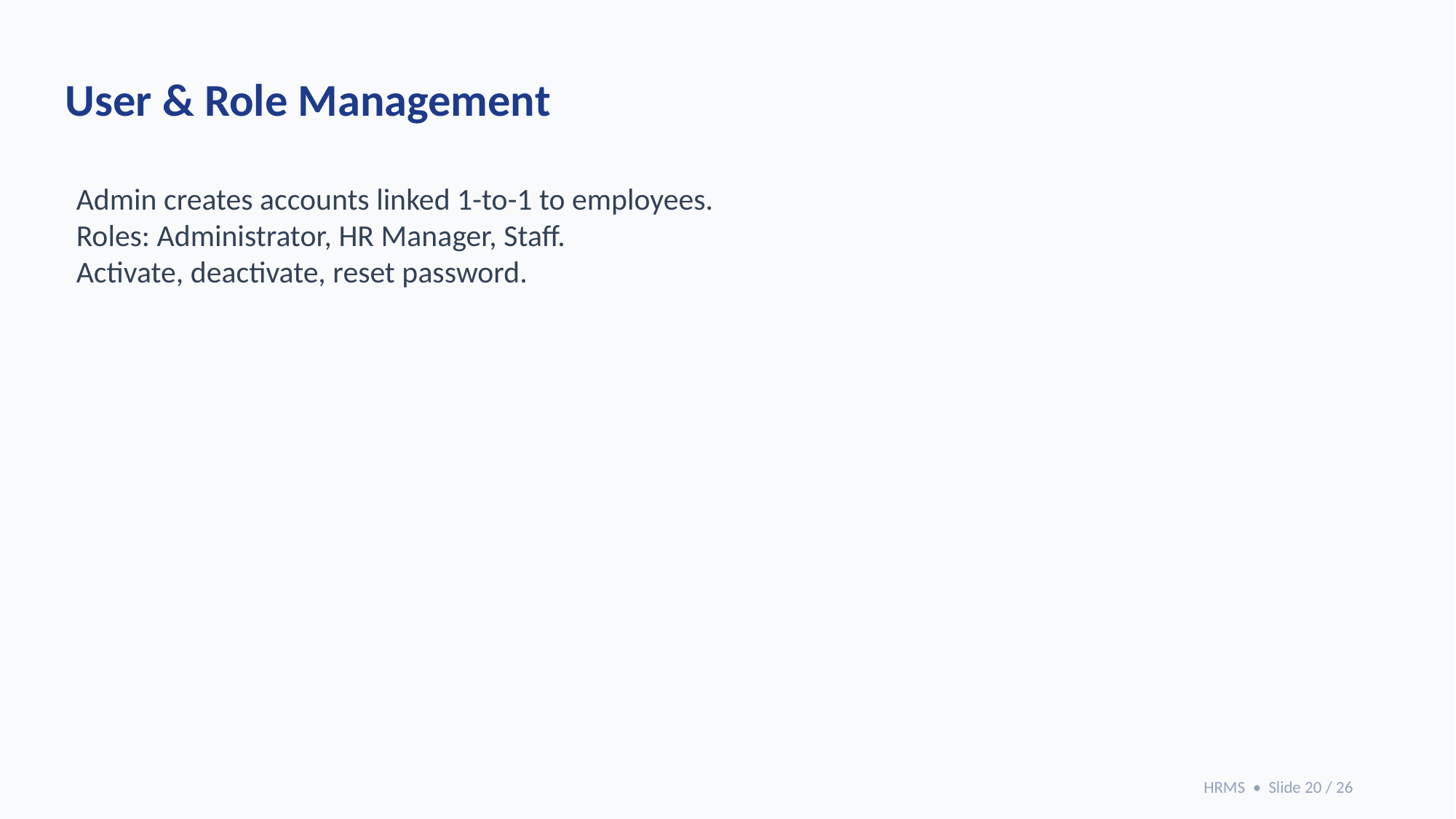

User & Role Management
Admin creates accounts linked 1-to-1 to employees.
Roles: Administrator, HR Manager, Staff.
Activate, deactivate, reset password.
HRMS  •  Slide 20 / 26